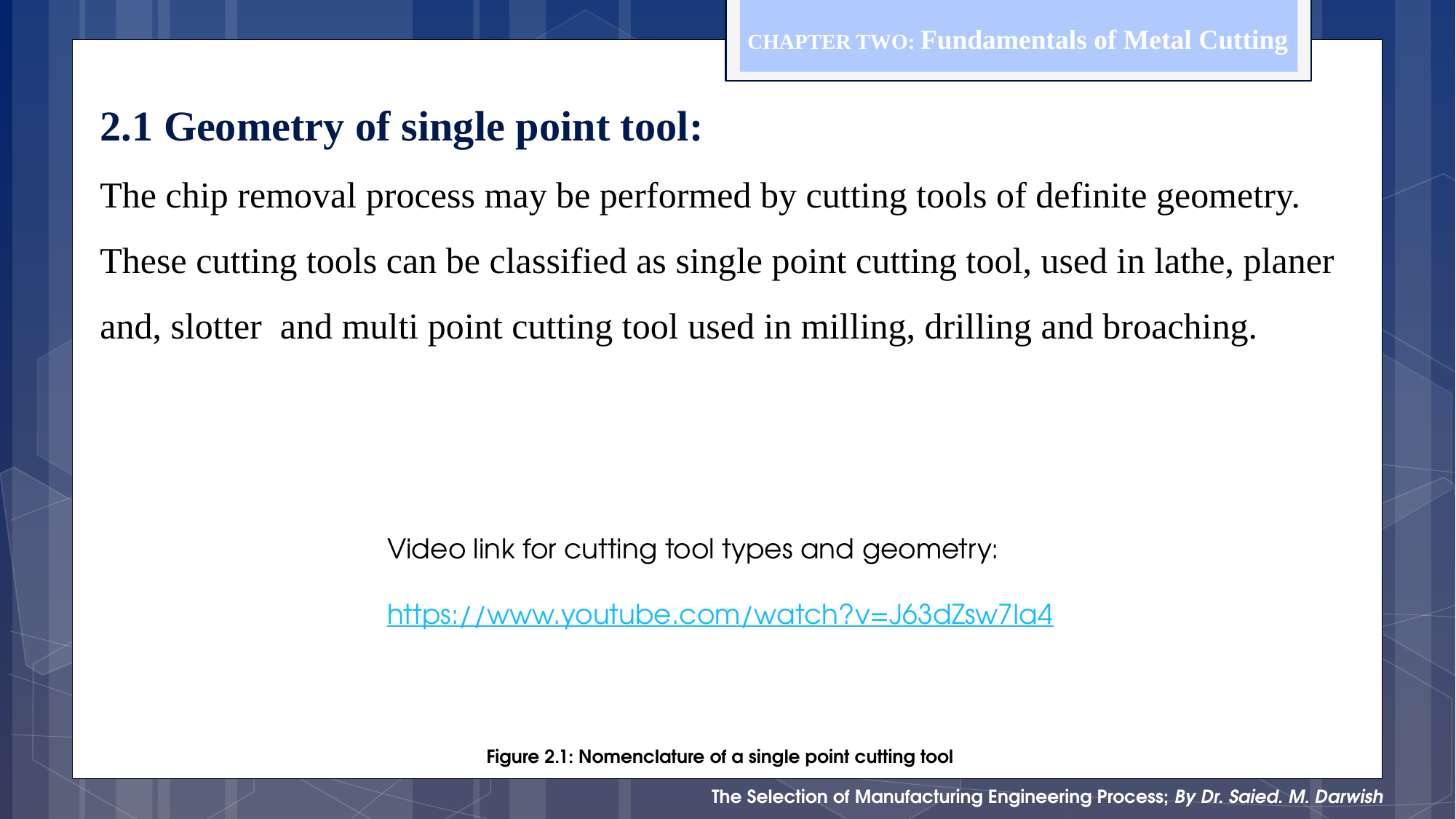

CHAPTER TWO: Fundamentals of Metal Cutting
2.1 Geometry of single point tool:
The chip removal process may be performed by cutting tools of definite geometry. These cutting tools can be classified as single point cutting tool, used in lathe, planer and, slotter  and multi point cutting tool used in milling, drilling and broaching.
Video link for cutting tool types and geometry:

https://www.youtube.com/watch?v=J63dZsw7Ia4

Figure 2.1: Nomenclature of a single point cutting tool